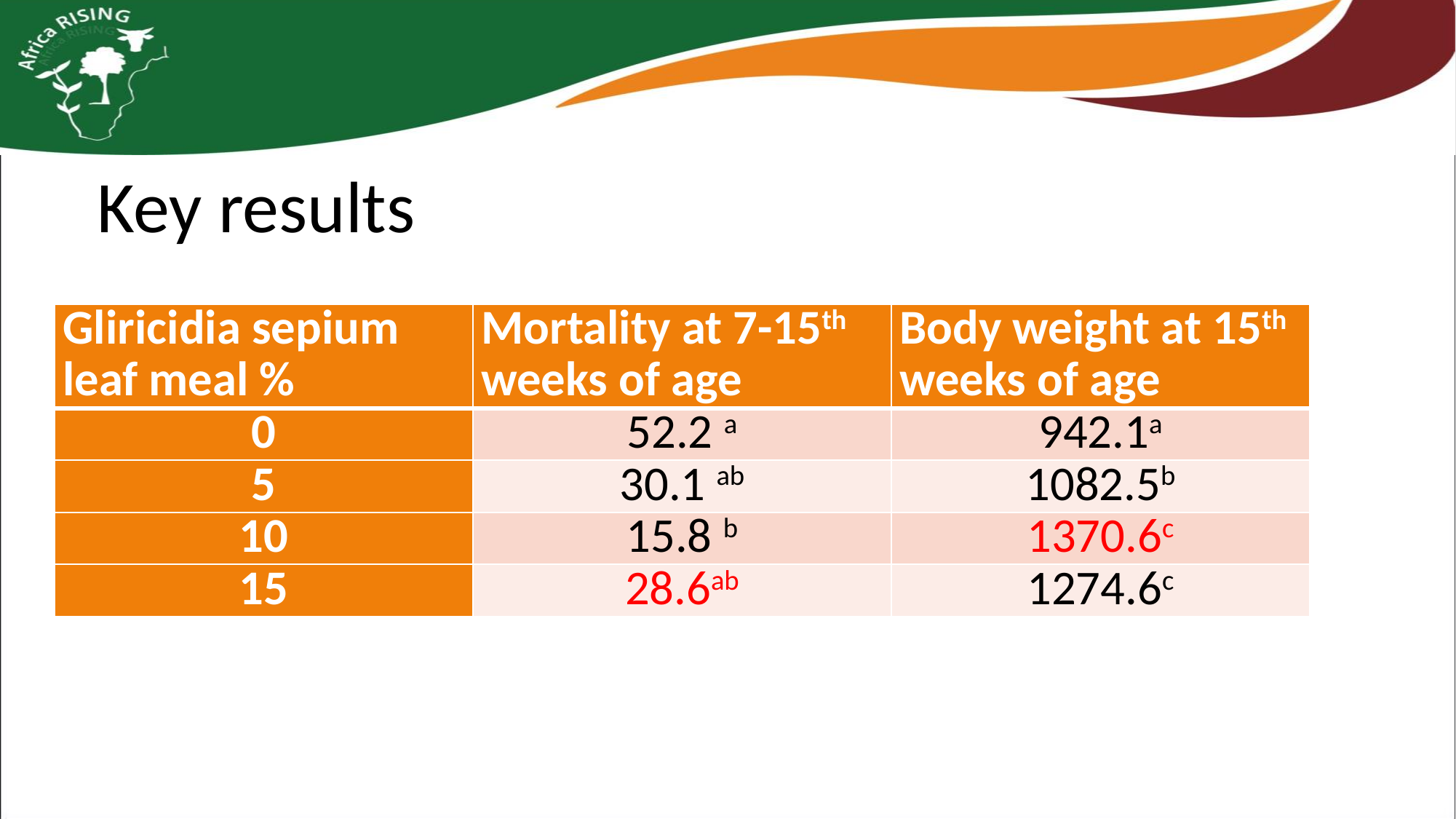

Key results

| Gliricidia sepium leaf meal % | Mortality at 7-15th weeks of age | Body weight at 15th weeks of age |
| --- | --- | --- |
| 0 | 52.2 a | 942.1a |
| 5 | 30.1 ab | 1082.5b |
| 10 | 15.8 b | 1370.6c |
| 15 | 28.6ab | 1274.6c |